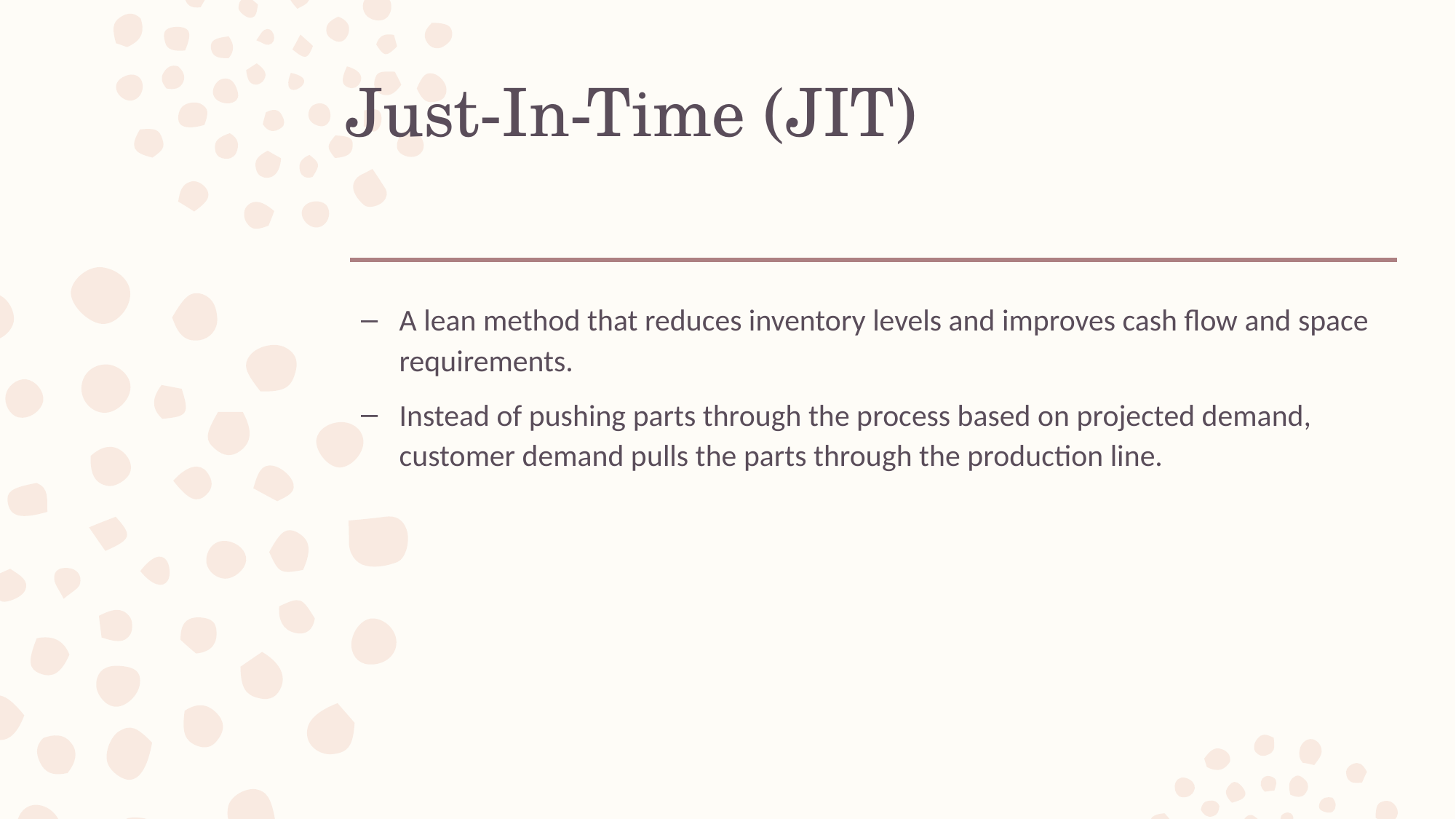

# Just-In-Time (JIT)
A lean method that reduces inventory levels and improves cash flow and space requirements.
Instead of pushing parts through the process based on projected demand, customer demand pulls the parts through the production line.